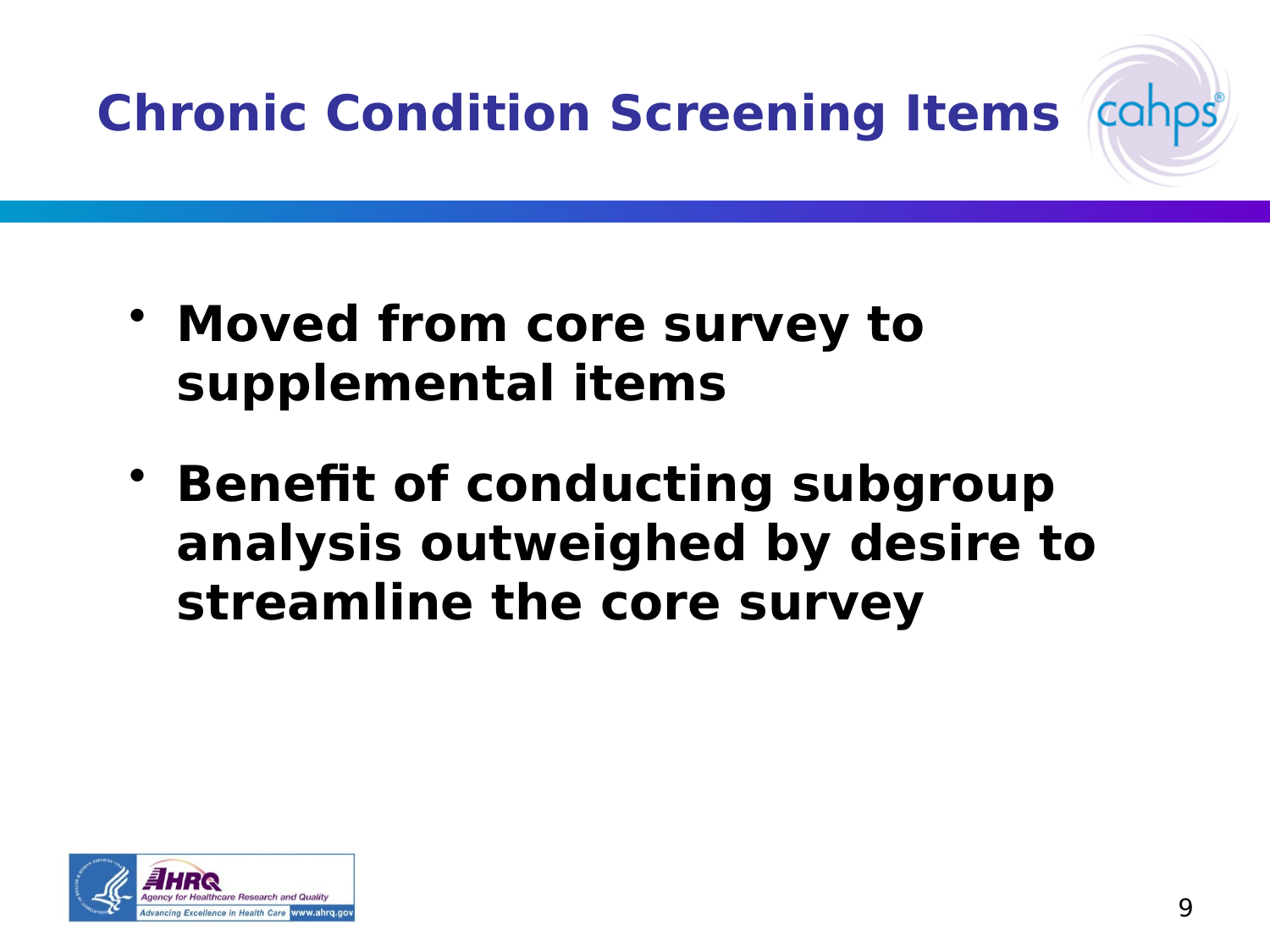

# Chronic Condition Screening Items

Moved from core survey to supplemental items
Benefit of conducting subgroup analysis outweighed by desire to streamline the core survey
9